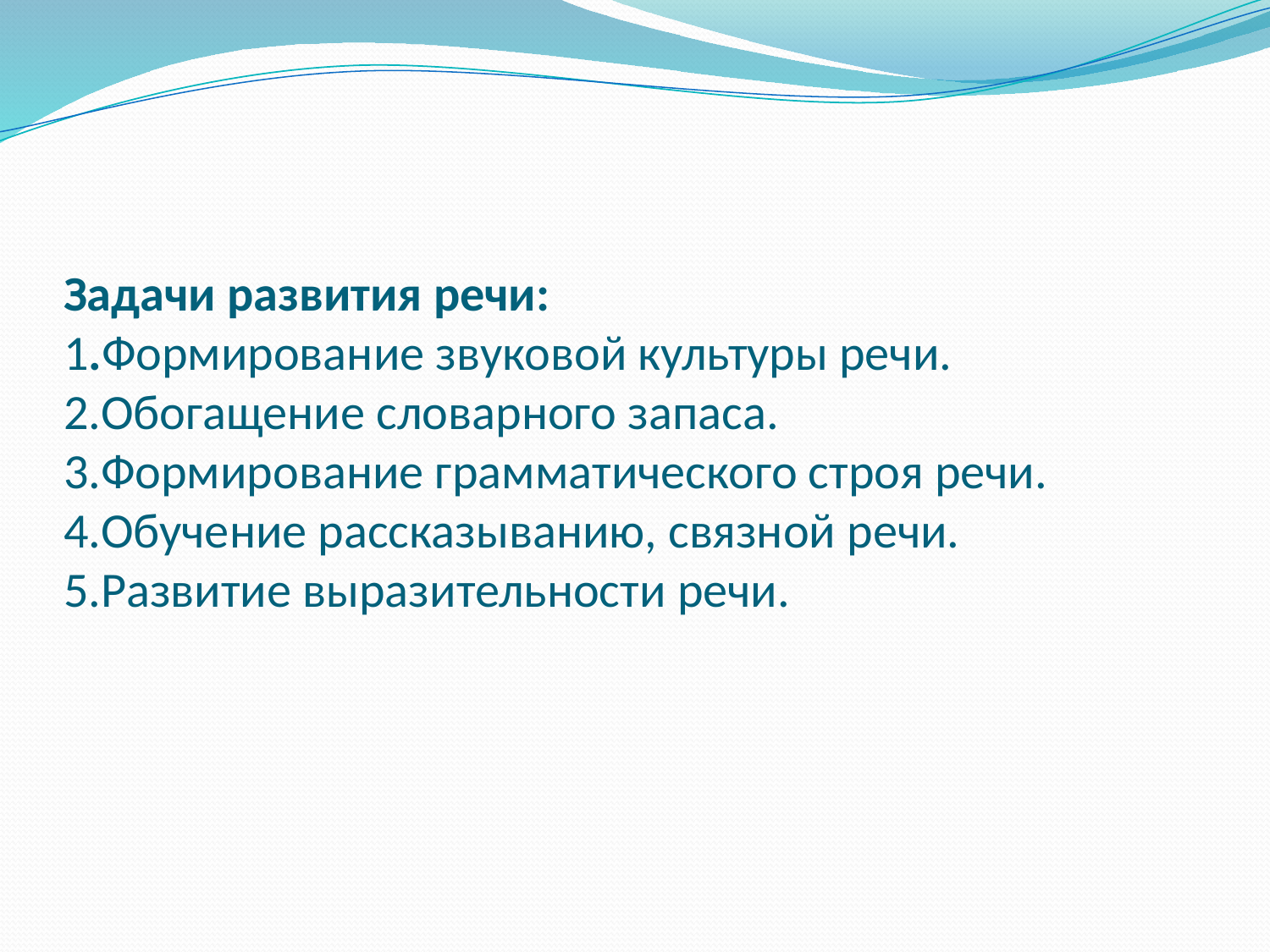

# Задачи развития речи: 1.Формирование звуковой культуры речи. 2.Обогащение словарного запаса. 3.Формирование грамматического строя речи. 4.Обучение рассказыванию, связной речи. 5.Развитие выразительности речи.